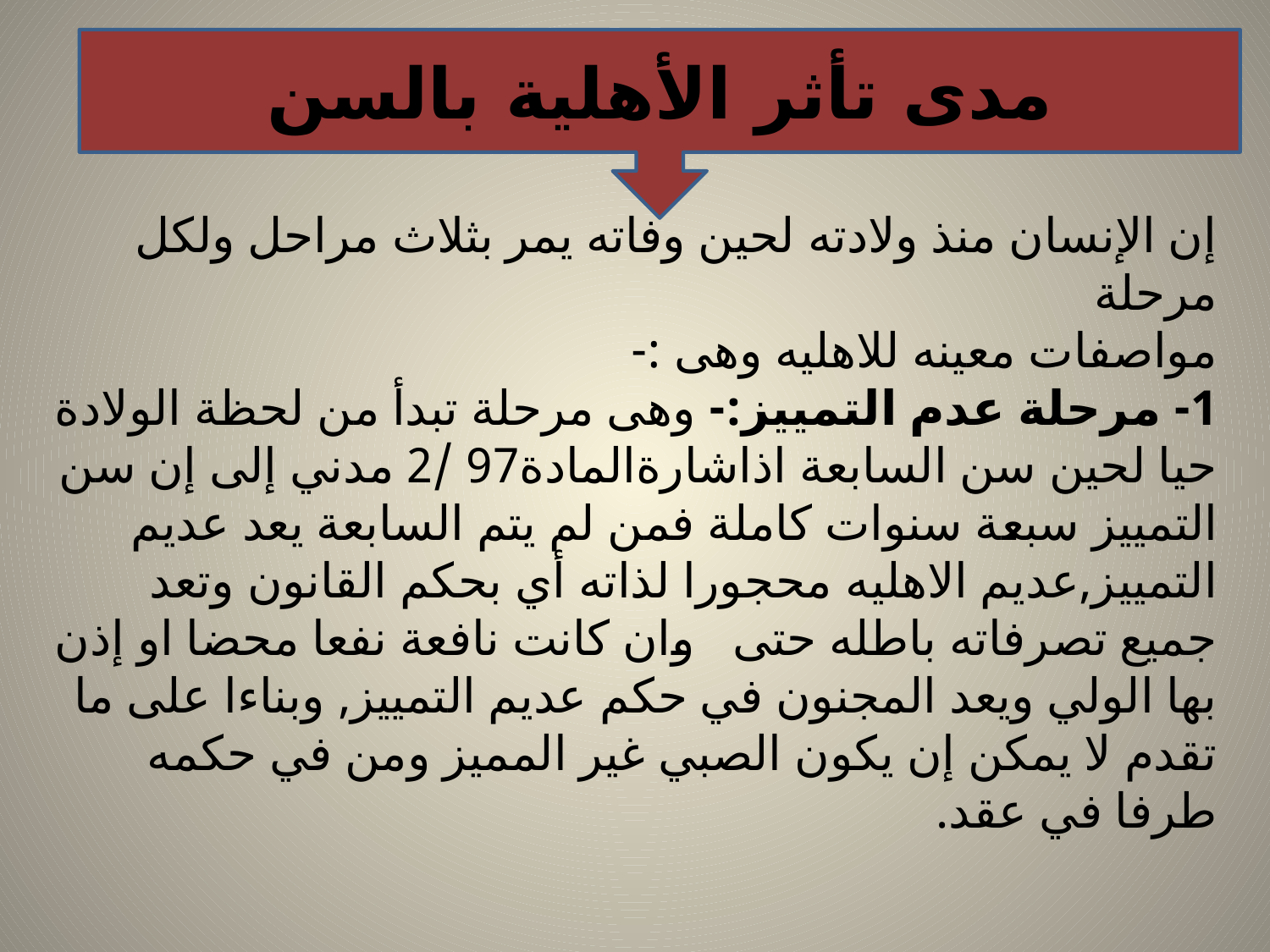

مدى تأثر الأهلية بالسن
إن الإنسان منذ ولادته لحين وفاته يمر بثلاث مراحل ولكل مرحلة
مواصفات معينه للاهليه وهى :-
1- مرحلة عدم التمييز:- وهى مرحلة تبدأ من لحظة الولادة حيا لحين سن السابعة اذاشارةالمادة97 /2 مدني إلى إن سن التمييز سبعة سنوات كاملة فمن لم يتم السابعة يعد عديم التمييز,عديم الاهليه محجورا لذاته أي بحكم القانون وتعد جميع تصرفاته باطله حتى   وان كانت نافعة نفعا محضا او إذن بها الولي ويعد المجنون في حكم عديم التمييز, وبناءا على ما تقدم لا يمكن إن يكون الصبي غير المميز ومن في حكمه طرفا في عقد.